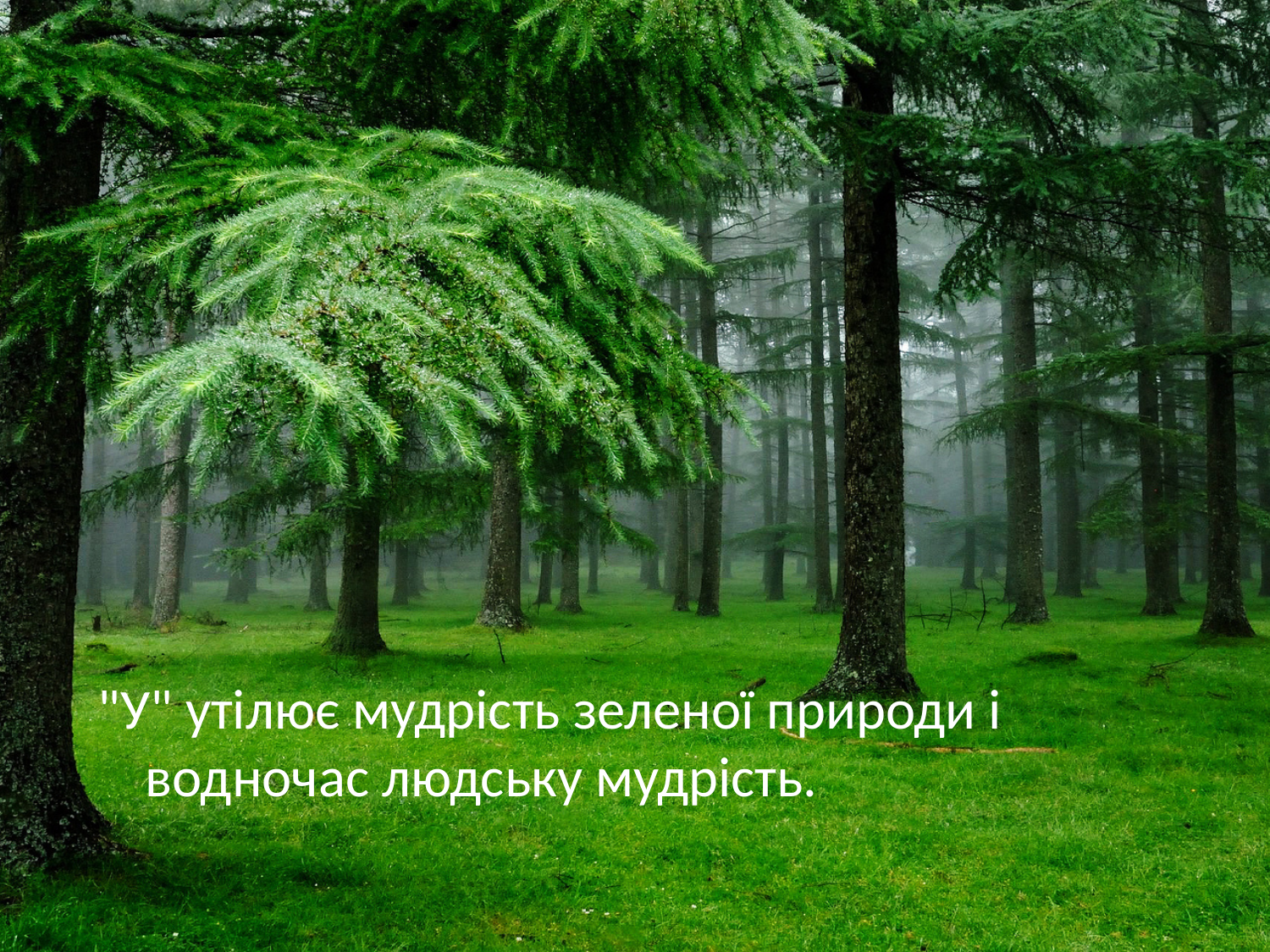

"У" утілює мудрість зеленої природи і водночас людську мудрість.